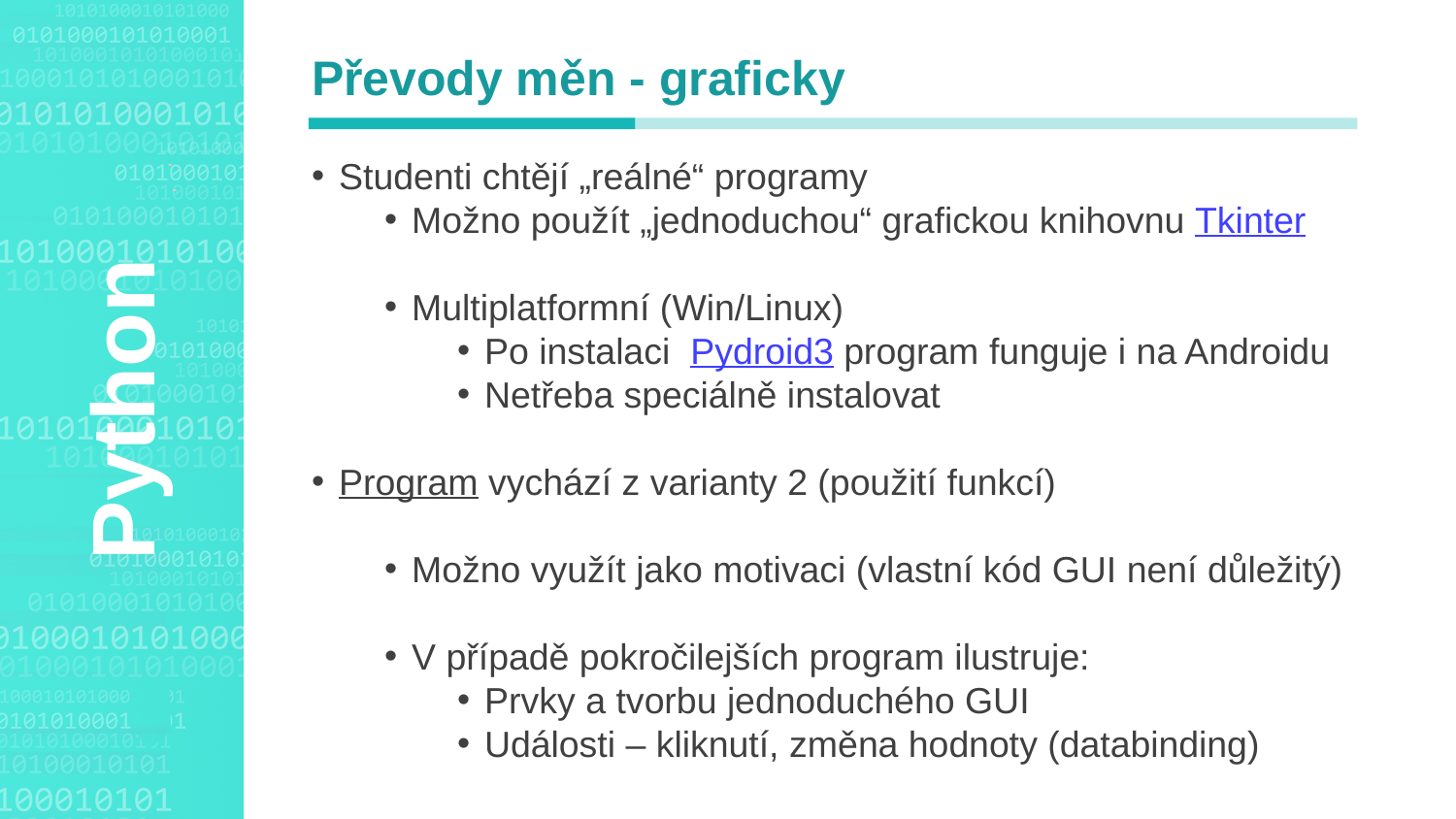

Převody měn - graficky
Studenti chtějí „reálné“ programy
Možno použít „jednoduchou“ grafickou knihovnu Tkinter

Multiplatformní (Win/Linux)
Po instalaci  Pydroid3 program funguje i na Androidu
Netřeba speciálně instalovat
Program vychází z varianty 2 (použití funkcí)

Možno využít jako motivaci (vlastní kód GUI není důležitý)

V případě pokročilejších program ilustruje:
Prvky a tvorbu jednoduchého GUI
Události – kliknutí, změna hodnoty (databinding)

Agenda Style

Python